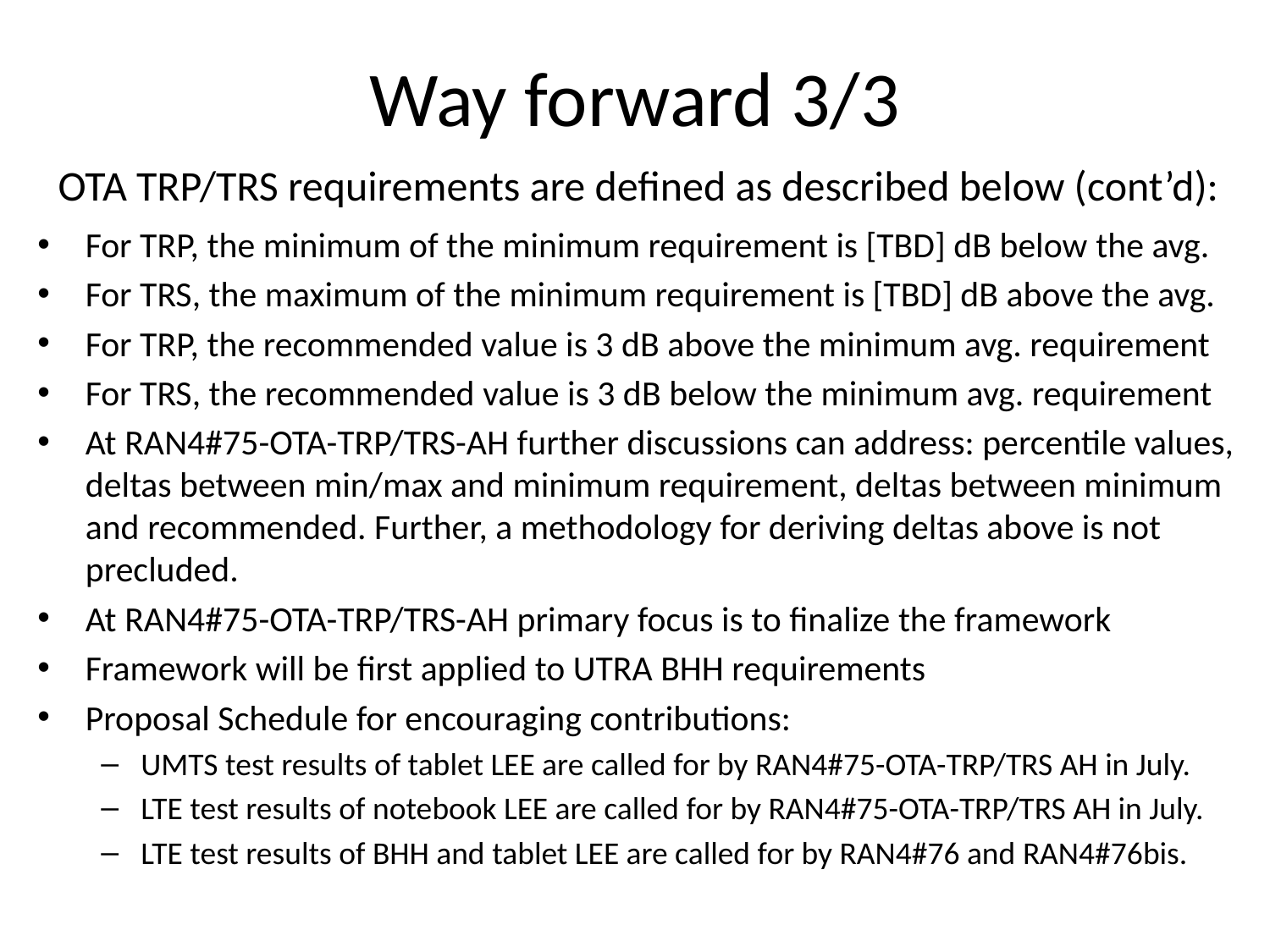

# Way forward 3/3
OTA TRP/TRS requirements are defined as described below (cont’d):
For TRP, the minimum of the minimum requirement is [TBD] dB below the avg.
For TRS, the maximum of the minimum requirement is [TBD] dB above the avg.
For TRP, the recommended value is 3 dB above the minimum avg. requirement
For TRS, the recommended value is 3 dB below the minimum avg. requirement
At RAN4#75-OTA-TRP/TRS-AH further discussions can address: percentile values, deltas between min/max and minimum requirement, deltas between minimum and recommended. Further, a methodology for deriving deltas above is not precluded.
At RAN4#75-OTA-TRP/TRS-AH primary focus is to finalize the framework
Framework will be first applied to UTRA BHH requirements
Proposal Schedule for encouraging contributions:
UMTS test results of tablet LEE are called for by RAN4#75-OTA-TRP/TRS AH in July.
LTE test results of notebook LEE are called for by RAN4#75-OTA-TRP/TRS AH in July.
LTE test results of BHH and tablet LEE are called for by RAN4#76 and RAN4#76bis.